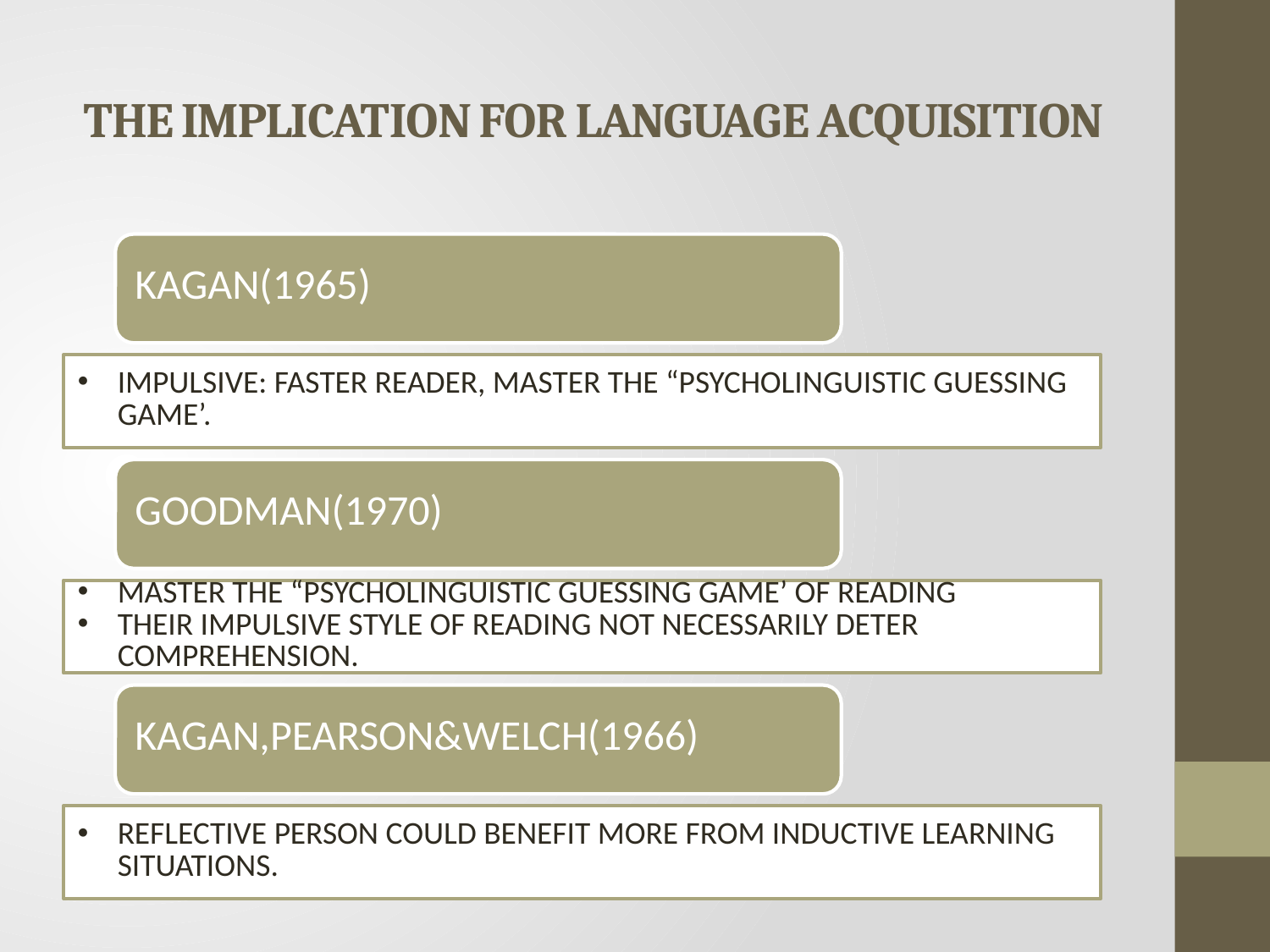

# THE IMPLICATION FOR LANGUAGE ACQUISITION
KAGAN(1965)
GOODMAN(1970)
KAGAN,PEARSON&WELCH(1966)
IMPULSIVE: FASTER READER, MASTER THE “PSYCHOLINGUISTIC GUESSING GAME’.
MASTER THE “PSYCHOLINGUISTIC GUESSING GAME’ OF READING
THEIR IMPULSIVE STYLE OF READING NOT NECESSARILY DETER COMPREHENSION.
REFLECTIVE PERSON COULD BENEFIT MORE FROM INDUCTIVE LEARNING SITUATIONS.